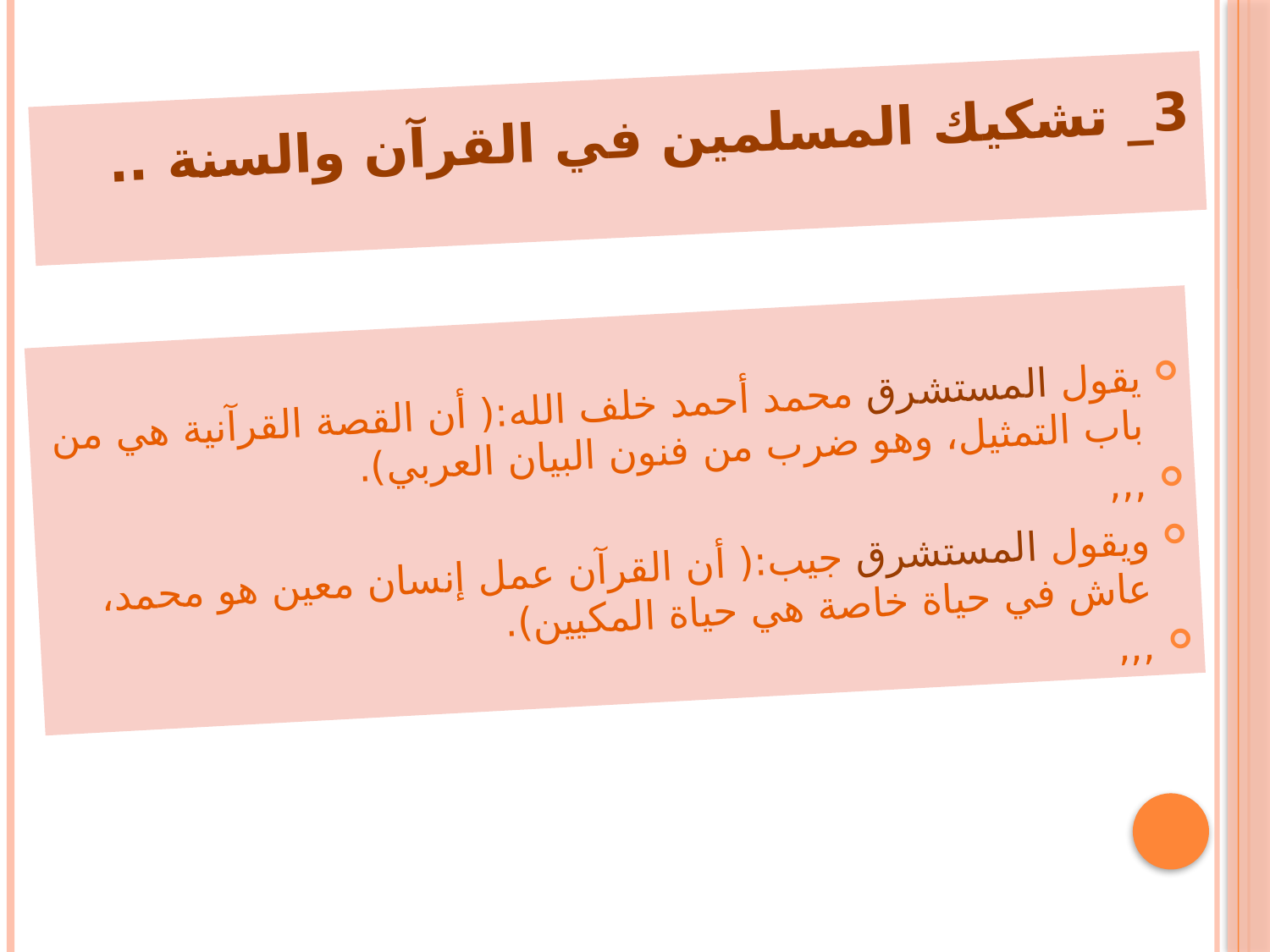

# 3_ تشكيك المسلمين في القرآن والسنة ..

يقول المستشرق محمد أحمد خلف الله:( أن القصة القرآنية هي من باب التمثيل، وهو ضرب من فنون البيان العربي).
,,,
ويقول المستشرق جيب:( أن القرآن عمل إنسان معين هو محمد، عاش في حياة خاصة هي حياة المكيين).
,,,